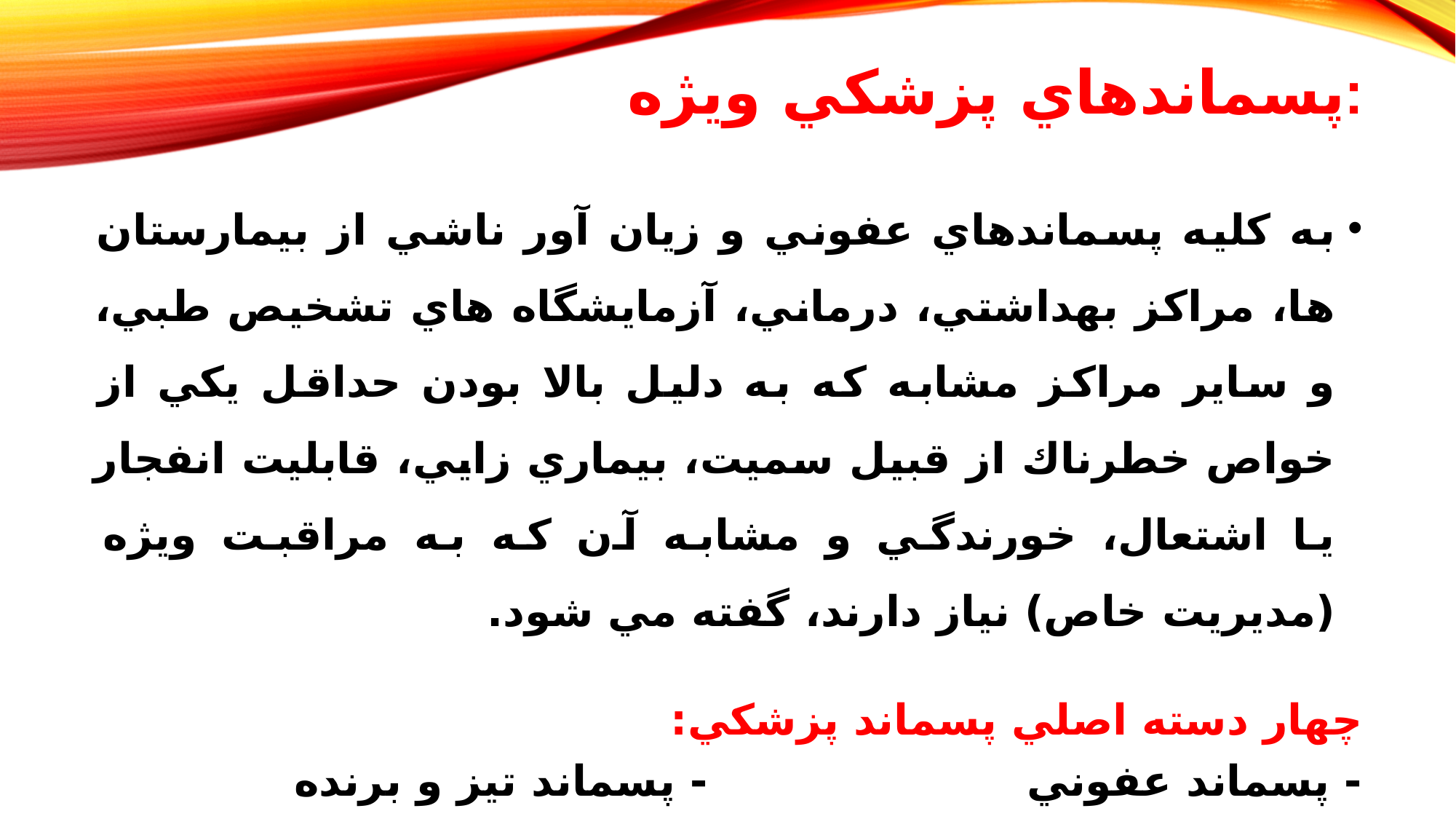

# پسماندهاي پزشكي ويژه:
به کليه پسماندهاي عفوني و زيان آور ناشي از بيمارستان ها، مراکز بهداشتي، درماني، آزمايشگاه هاي تشخيص طبي، و ساير مراکز مشابه که به دليل بالا بودن حداقل يكي از خواص خطرناك از قبيل سميت، بيماري زايي، قابليت انفجار يا اشتعال، خورندگي و مشابه آن که به مراقبت ويژه (مديريت خاص) نياز دارند، گفته مي شود.

چهار دسته اصلي پسماند پزشكي:
- پسماند عفوني				- پسماند تيز و برنده
- پسماند شيميايي و دارويي		- پسماند عادي.